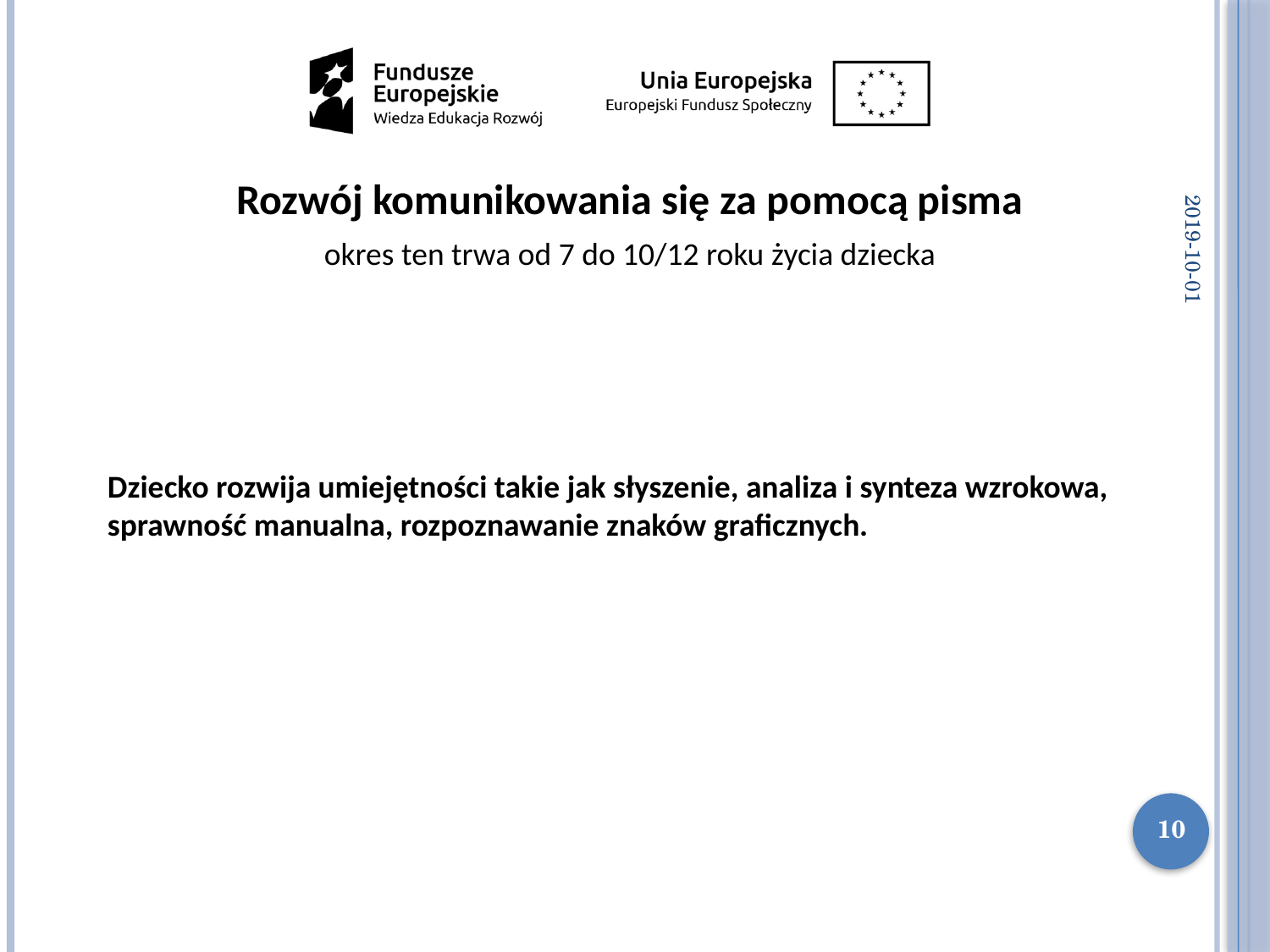

2019-10-01
Rozwój komunikowania się za pomocą pisma
okres ten trwa od 7 do 10/12 roku życia dziecka

Dziecko rozwija umiejętności takie jak słyszenie, analiza i synteza wzrokowa, sprawność manualna, rozpoznawanie znaków graficznych.

10